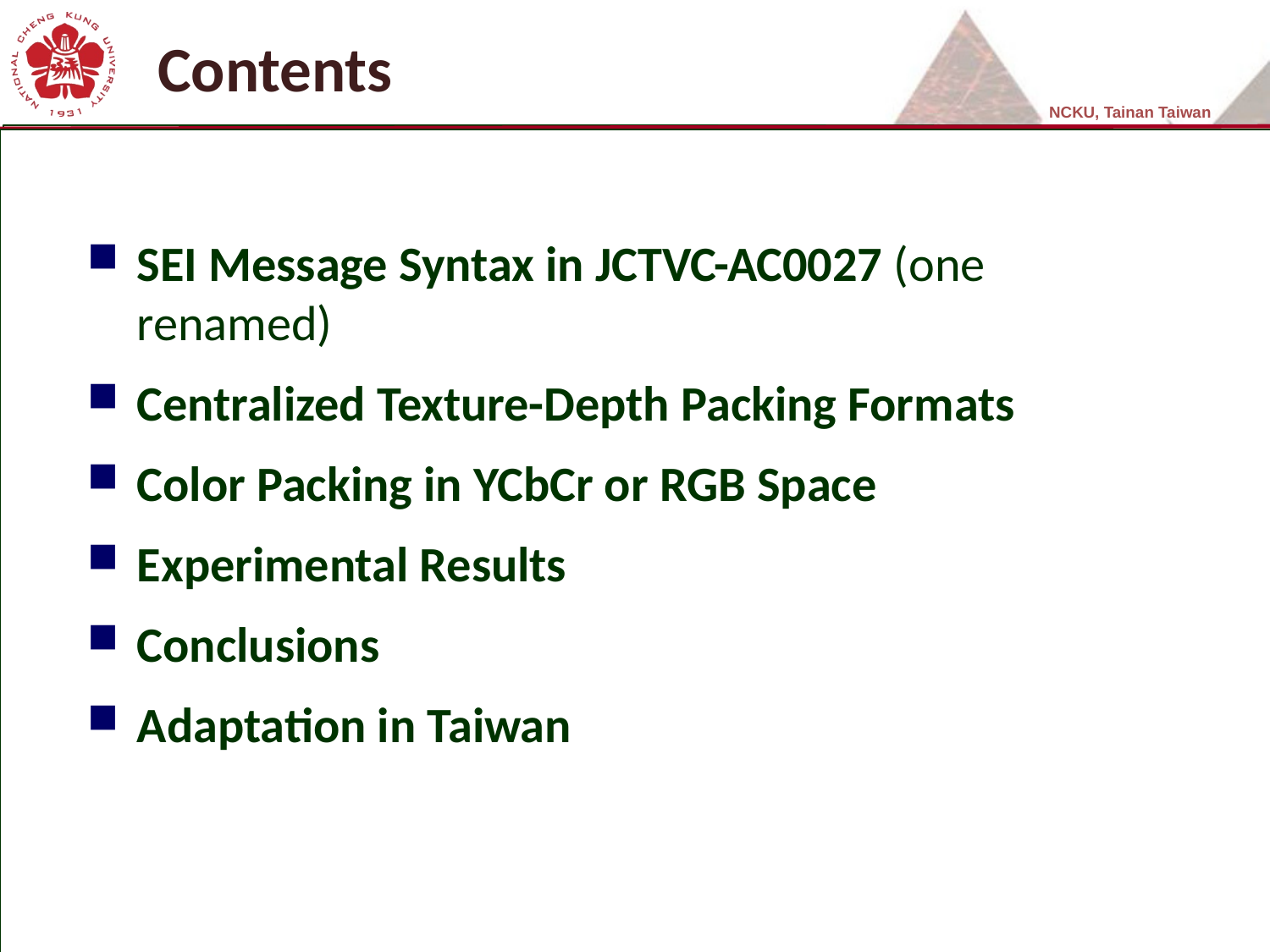

Contents
SEI Message Syntax in JCTVC-AC0027 (one renamed)
Centralized Texture-Depth Packing Formats
Color Packing in YCbCr or RGB Space
Experimental Results
Conclusions
Adaptation in Taiwan